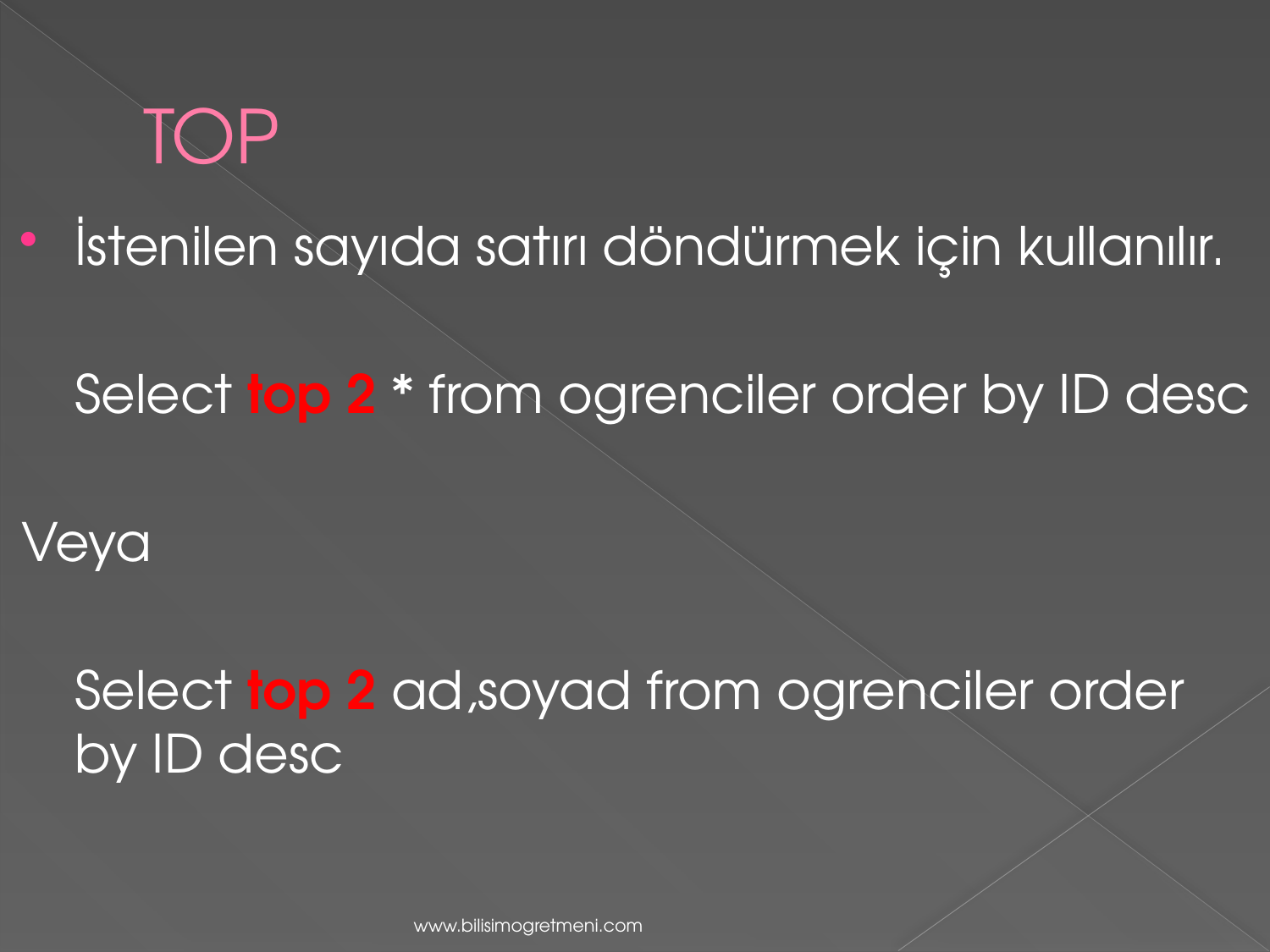

# TOP
İstenilen sayıda satırı döndürmek için kullanılır.

	Select top 2 * from ogrenciler order by ID desc

Veya

	Select top 2 ad,soyad from ogrenciler order by ID desc
www.bilisimogretmeni.com